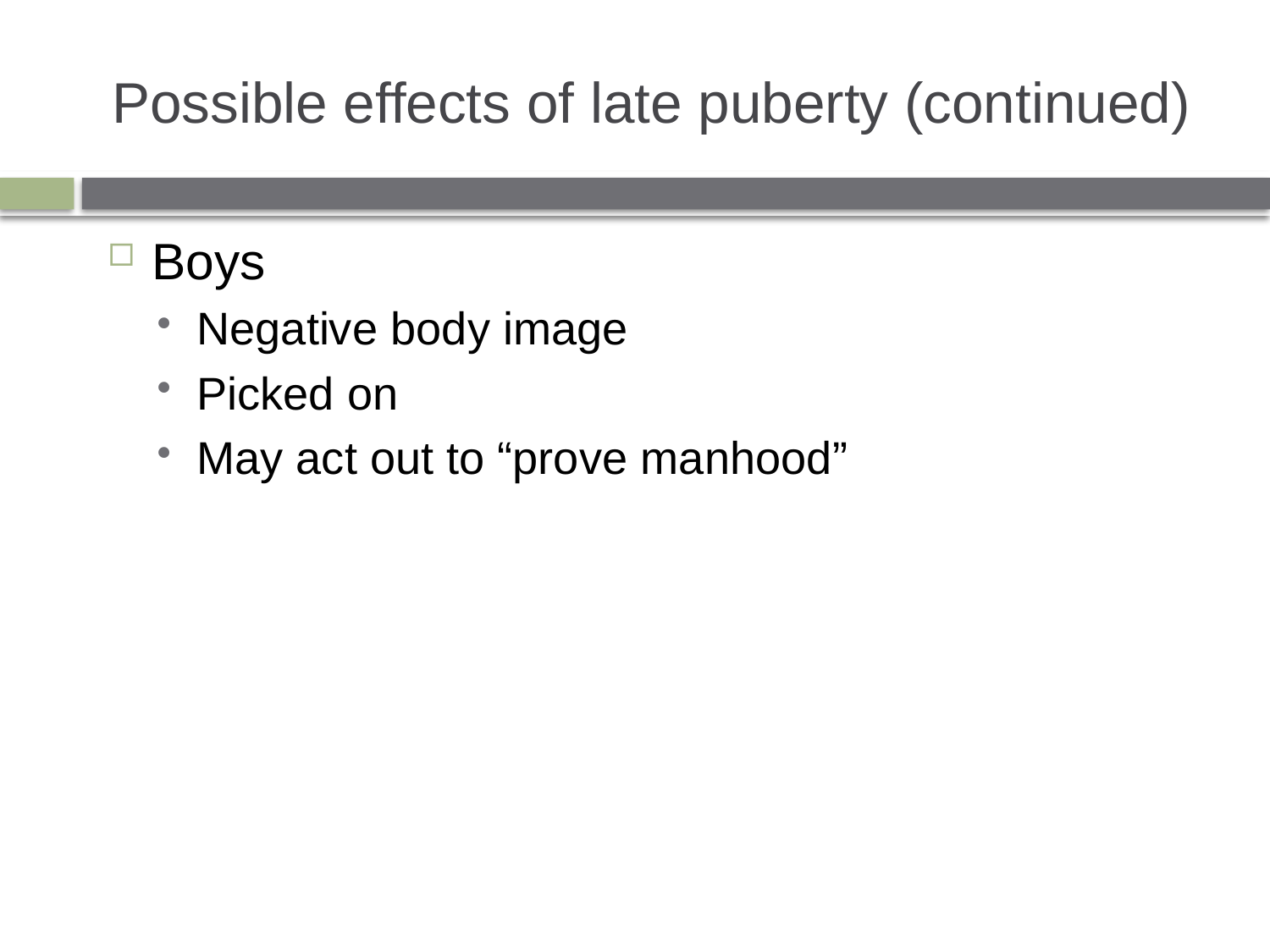

# Possible effects of late puberty (continued)
Boys
Negative body image
Picked on
May act out to “prove manhood”